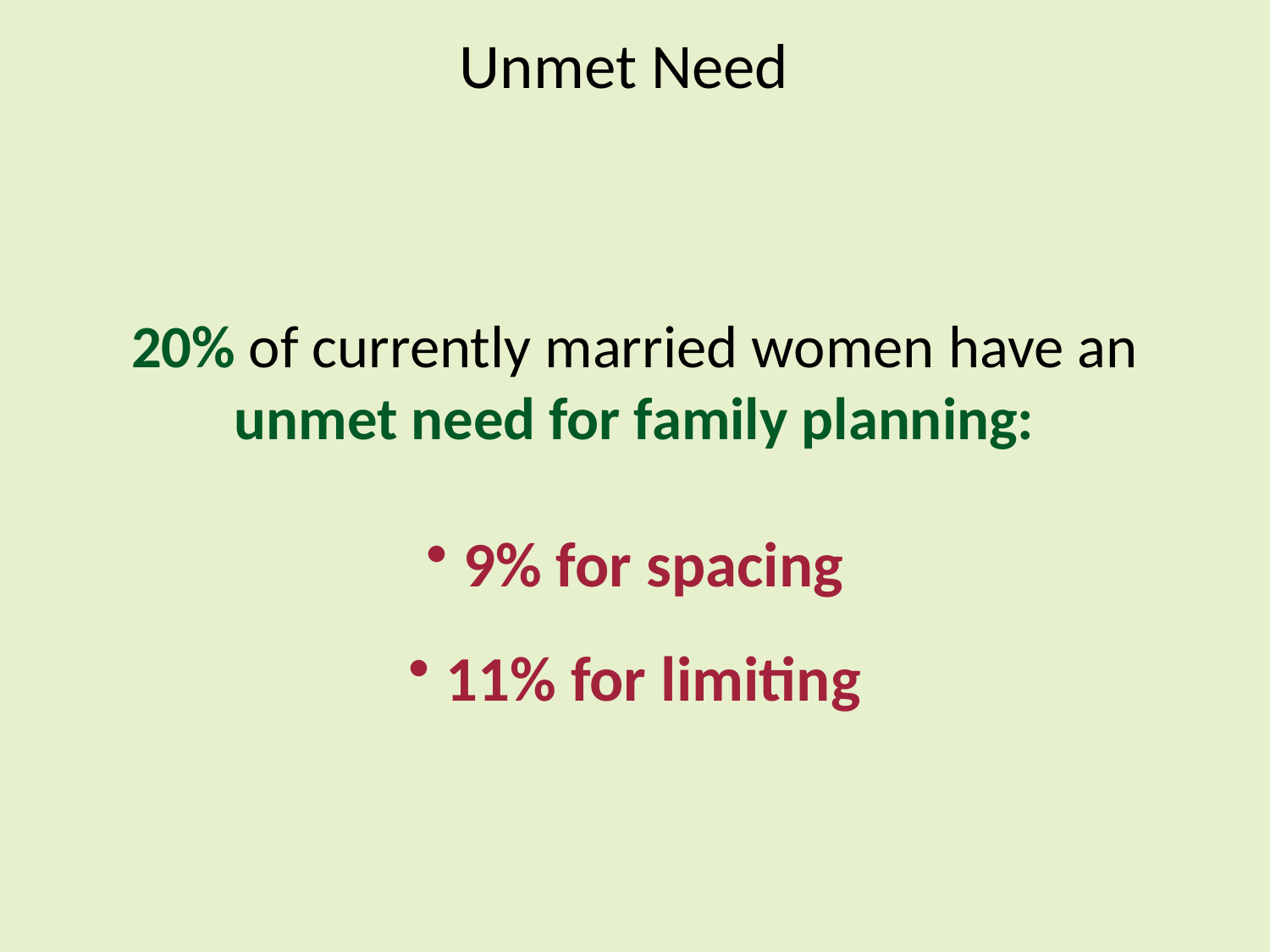

Unmet Need
20% of currently married women have an unmet need for family planning:

 9% for spacing

 11% for limiting